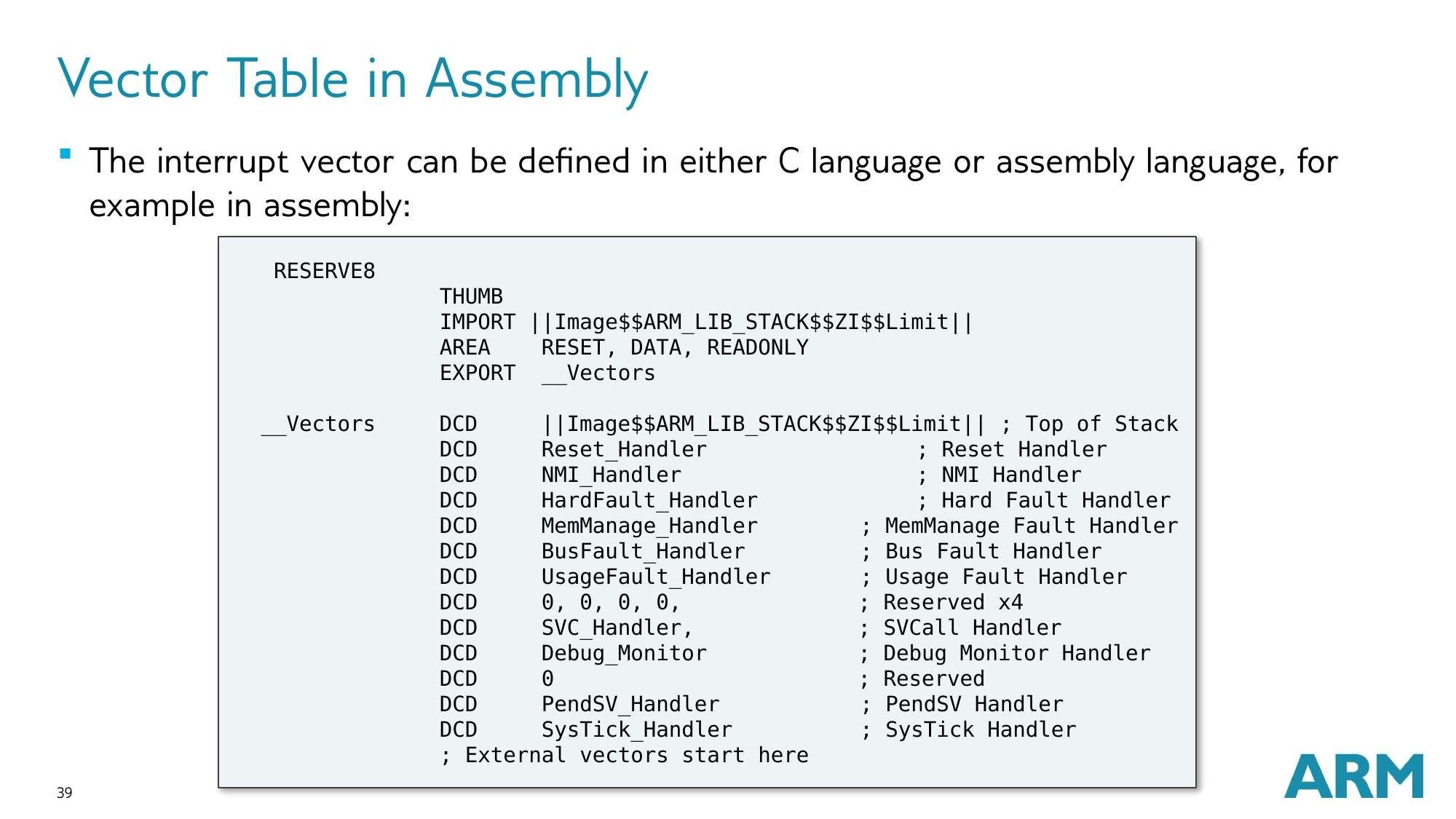

# Vector Table in Assembly
The interrupt vector can be defined in either C language or assembly language, for example in assembly:

 RESERVE8
              THUMB
              IMPORT ||Image$$ARM_LIB_STACK$$ZI$$Limit||
              AREA    RESET, DATA, READONLY
              EXPORT  __Vectors

__Vectors     DCD     ||Image$$ARM_LIB_STACK$$ZI$$Limit|| ; Top of Stack
              DCD     Reset_Handler        	; Reset Handler
              DCD     NMI_Handler              	; NMI Handler
              DCD     HardFault_Handler         	; Hard Fault Handler
              DCD     MemManage_Handler        ; MemManage Fault Handler
              DCD     BusFault_Handler         ; Bus Fault Handler
              DCD     UsageFault_Handler       ; Usage Fault Handler
              DCD     0, 0, 0, 0,		    ; Reserved x4
              DCD     SVC_Handler, 	    ; SVCall Handler
              DCD     Debug_Monitor	    ; Debug Monitor Handler
              DCD     0			    ; Reserved
              DCD     PendSV_Handler           ; PendSV Handler
              DCD     SysTick_Handler          ; SysTick Handler
              ; External vectors start here